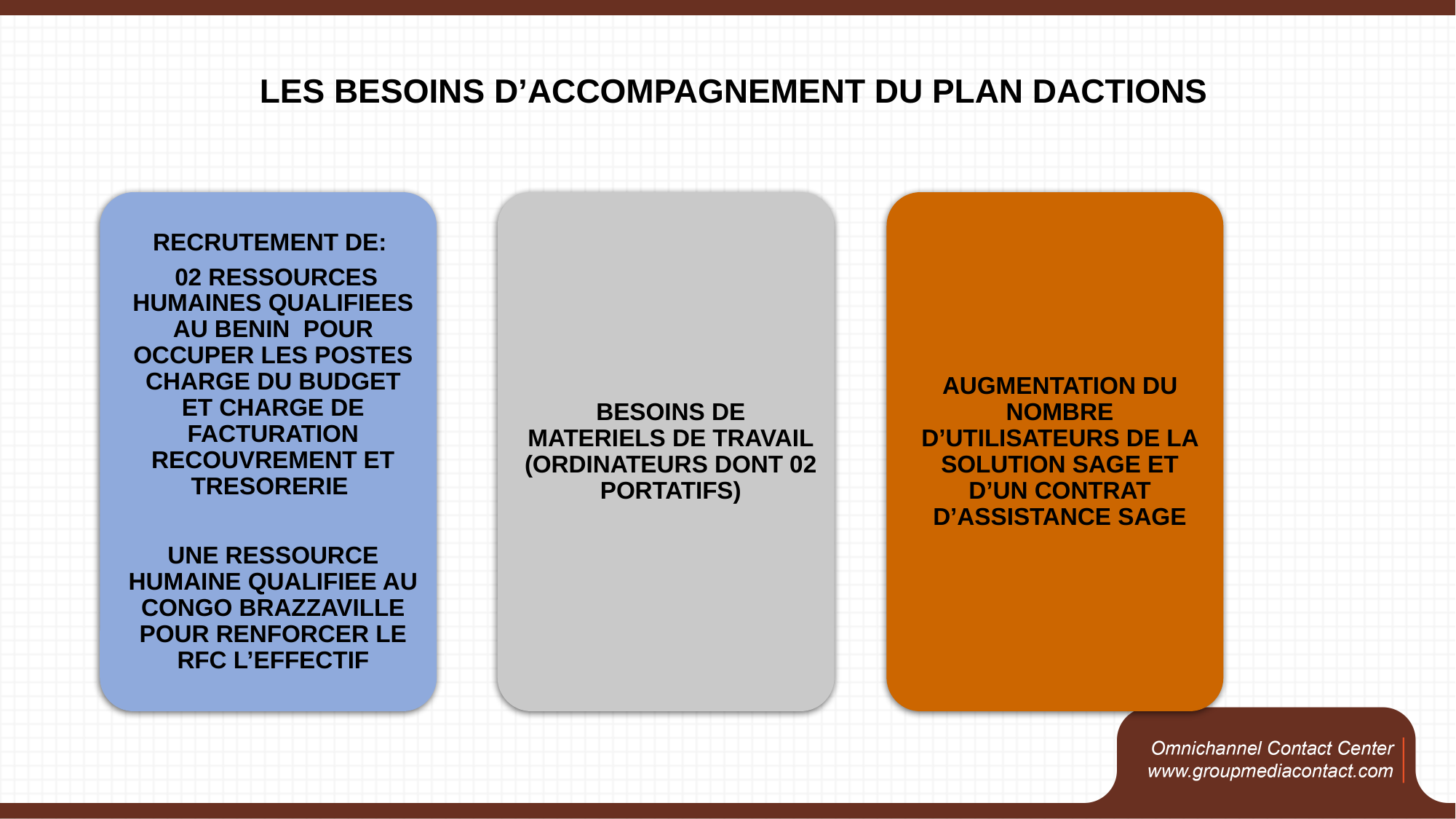

# LES BESOINS D’ACCOMPAGNEMENT DU PLAN DACTIONS

RECRUTEMENT DE:
 02 RESSOURCES HUMAINES QUALIFIEES AU BENIN  POUR OCCUPER LES POSTES CHARGE DU BUDGET ET CHARGE DE FACTURATION RECOUVREMENT ET TRESORERIE

UNE RESSOURCE HUMAINE QUALIFIEE AU CONGO BRAZZAVILLE POUR RENFORCER LE RFC L’EFFECTIF
BESOINS DE MATERIELS DE TRAVAIL (ORDINATEURS DONT 02 PORTATIFS)
AUGMENTATION DU NOMBRE D’UTILISATEURS DE LA SOLUTION SAGE ET D’UN CONTRAT D’ASSISTANCE SAGE